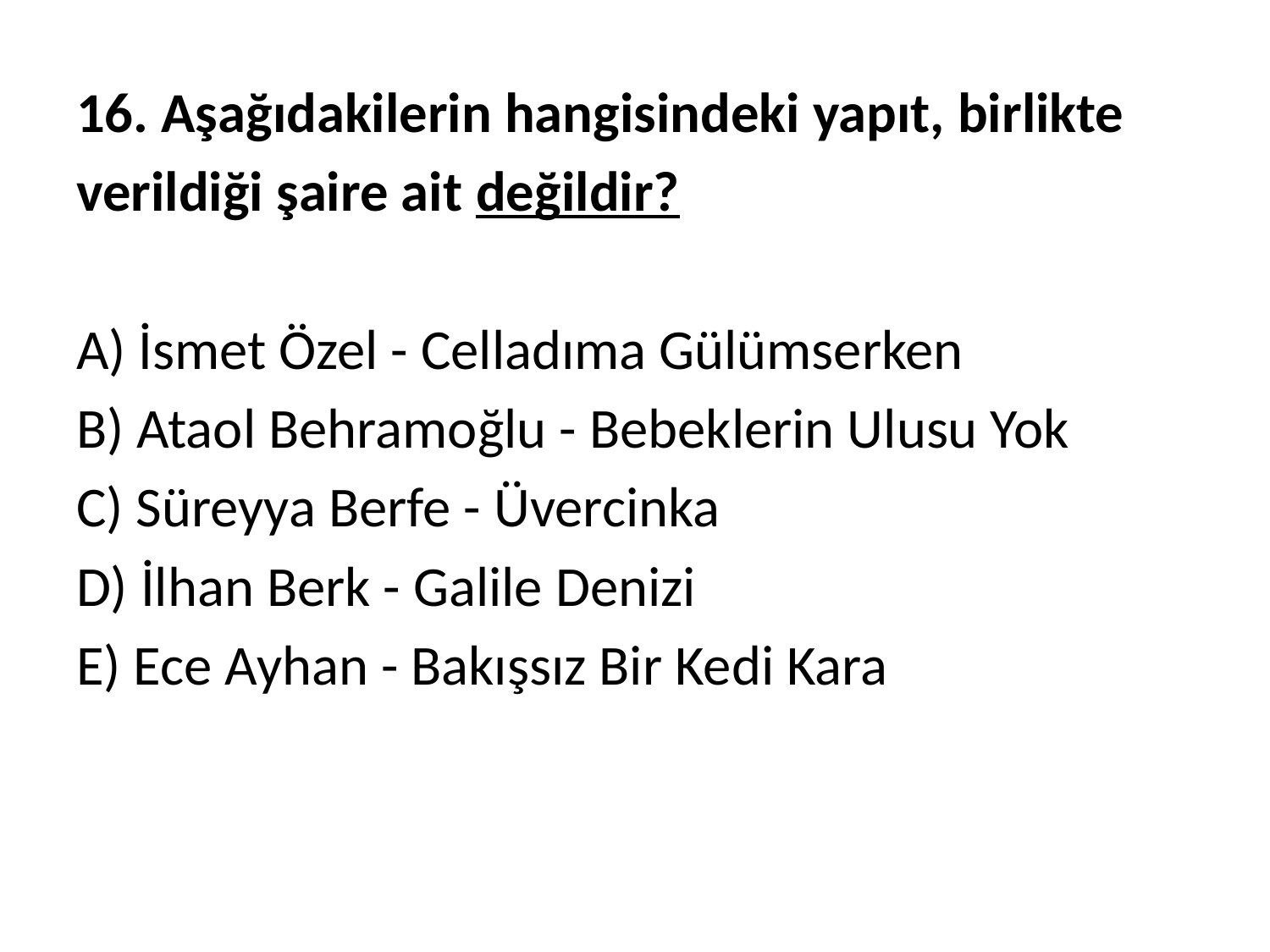

16. Aşağıdakilerin hangisindeki yapıt, birlikte
verildiği şaire ait değildir?

A) İsmet Özel - Celladıma Gülümserken
B) Ataol Behramoğlu - Bebeklerin Ulusu Yok
C) Süreyya Berfe - Üvercinka
D) İlhan Berk - Galile Denizi
E) Ece Ayhan - Bakışsız Bir Kedi Kara